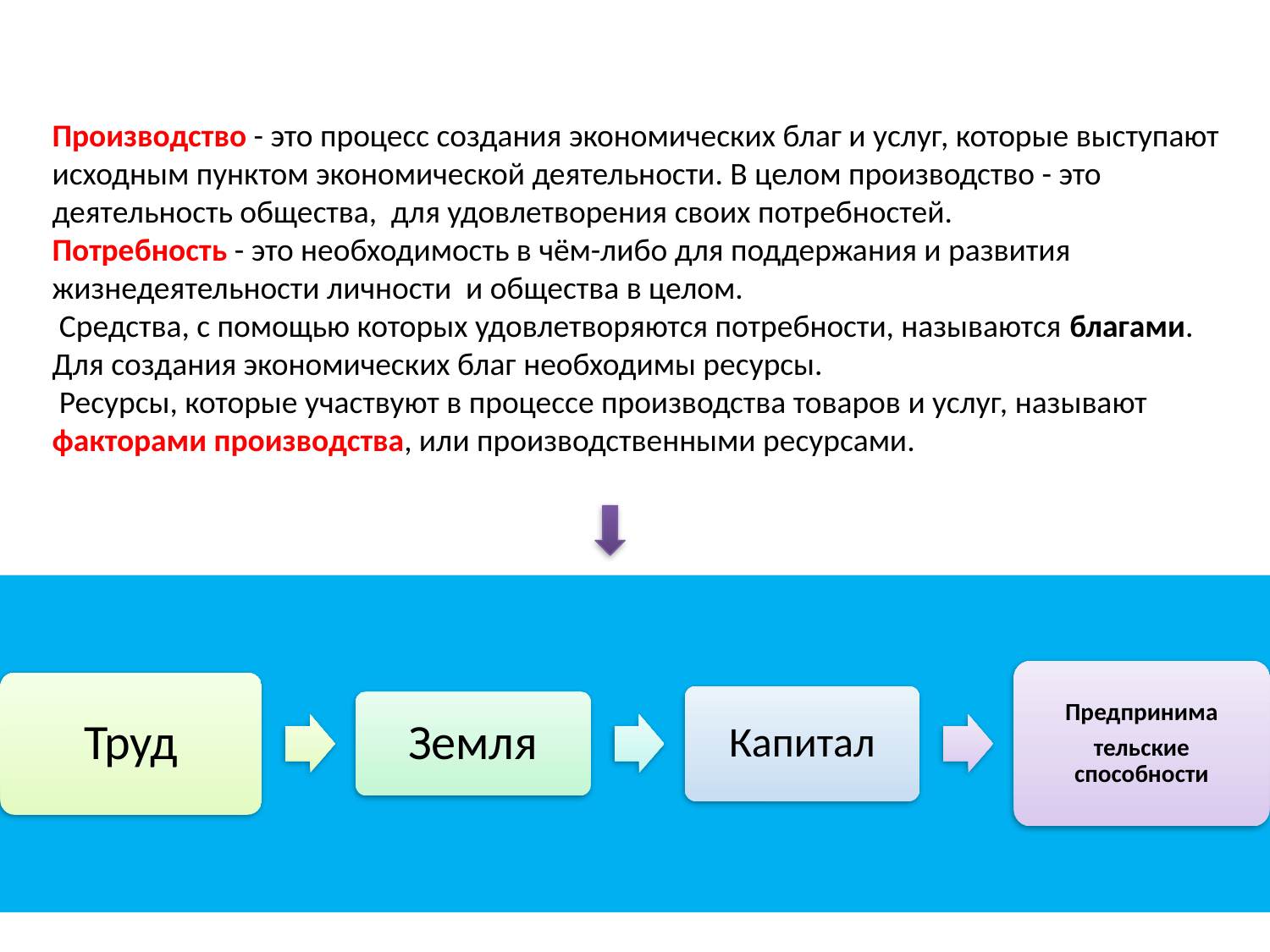

Производство - это процесс создания экономических благ и услуг, которые выступают исходным пунктом экономической деятельности. В целом производство - это деятельность общества,  для удовлетворения своих потребностей.
Потребность - это необходимость в чём-либо для поддержания и развития жизнедеятельности личности  и общества в целом.
 Средства, с помощью которых удовлетворяются потребности, называются благами. Для создания экономических благ необходимы ресурсы.
 Ресурсы, которые участвуют в процессе производства товаров и услуг, называют факторами производства, или производственными ресурсами.

Труд

Земля

Капитал

Предпринима
тельские способности